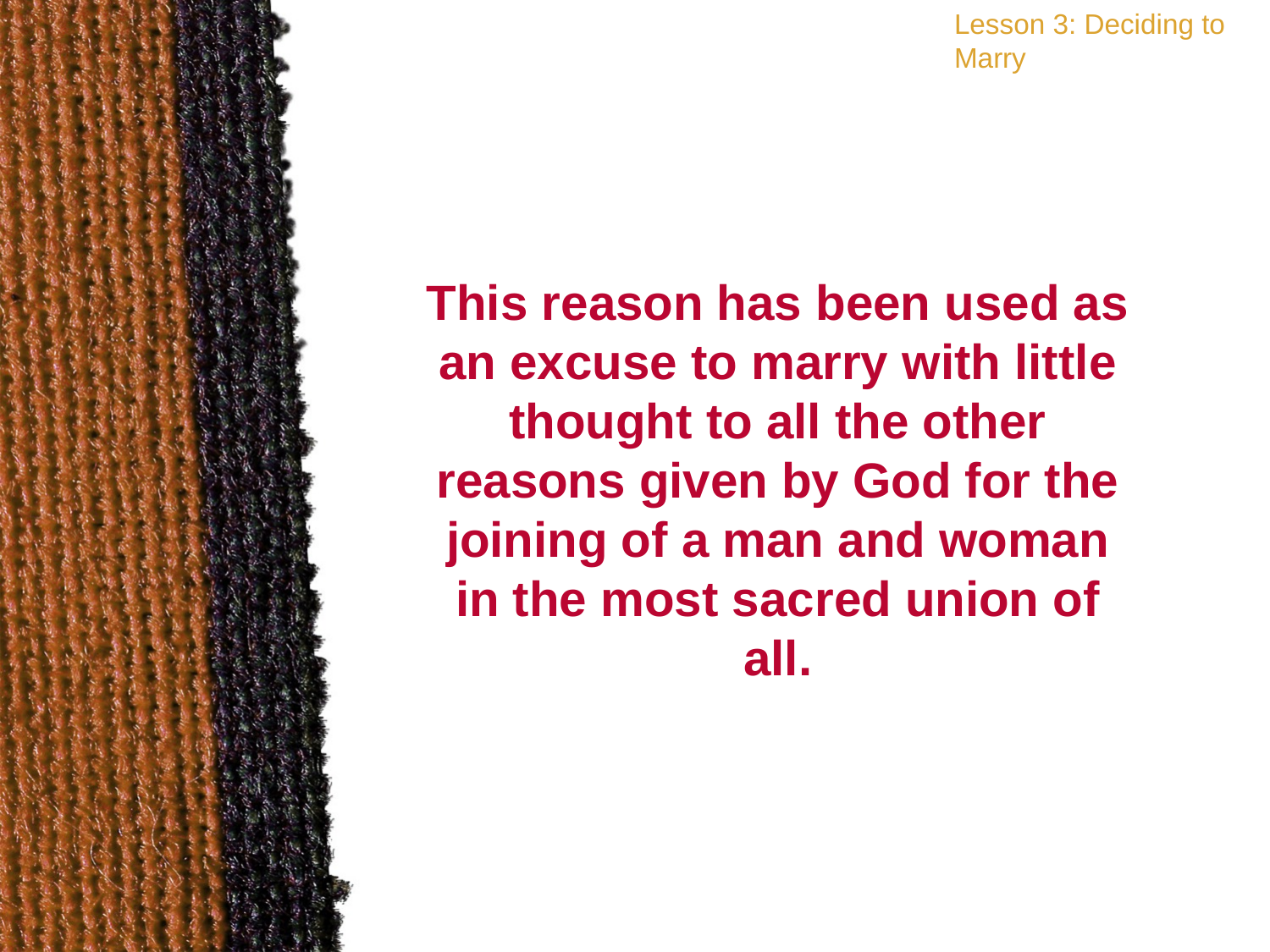

Lesson 3: Deciding to Marry
This reason has been used as an excuse to marry with little thought to all the other reasons given by God for the joining of a man and woman in the most sacred union of all.